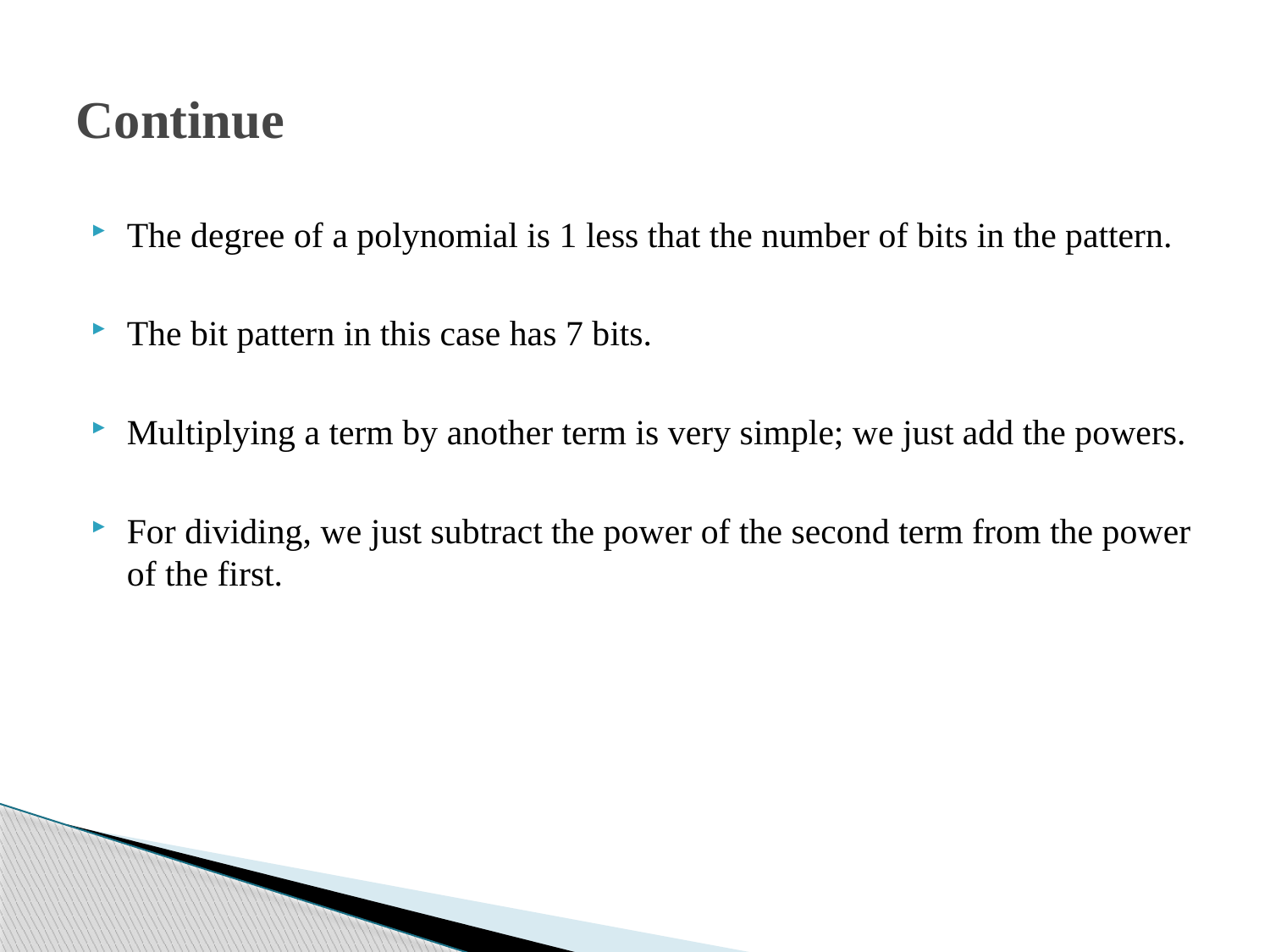

# Continue
The degree of a polynomial is 1 less that the number of bits in the pattern.

The bit pattern in this case has 7 bits.

Multiplying a term by another term is very simple; we just add the powers.

For dividing, we just subtract the power of the second term from the power of the first.